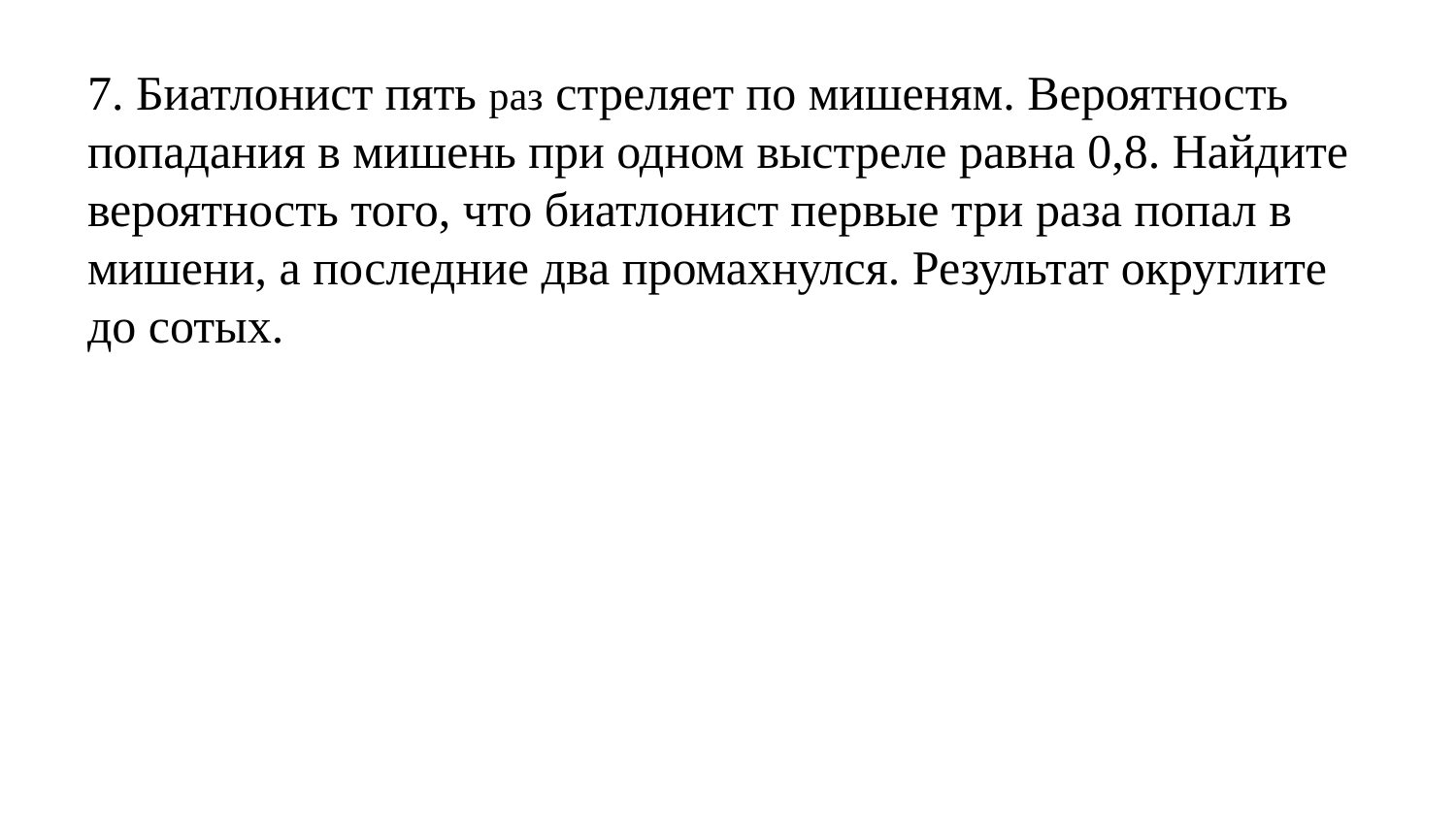

7. Биатлонист пять раз стреляет по мишеням. Вероятность попадания в мишень при одном выстреле равна 0,8. Найдите вероятность того, что биатлонист первые три раза попал в мишени, а последние два промахнулся. Результат округлите до сотых.